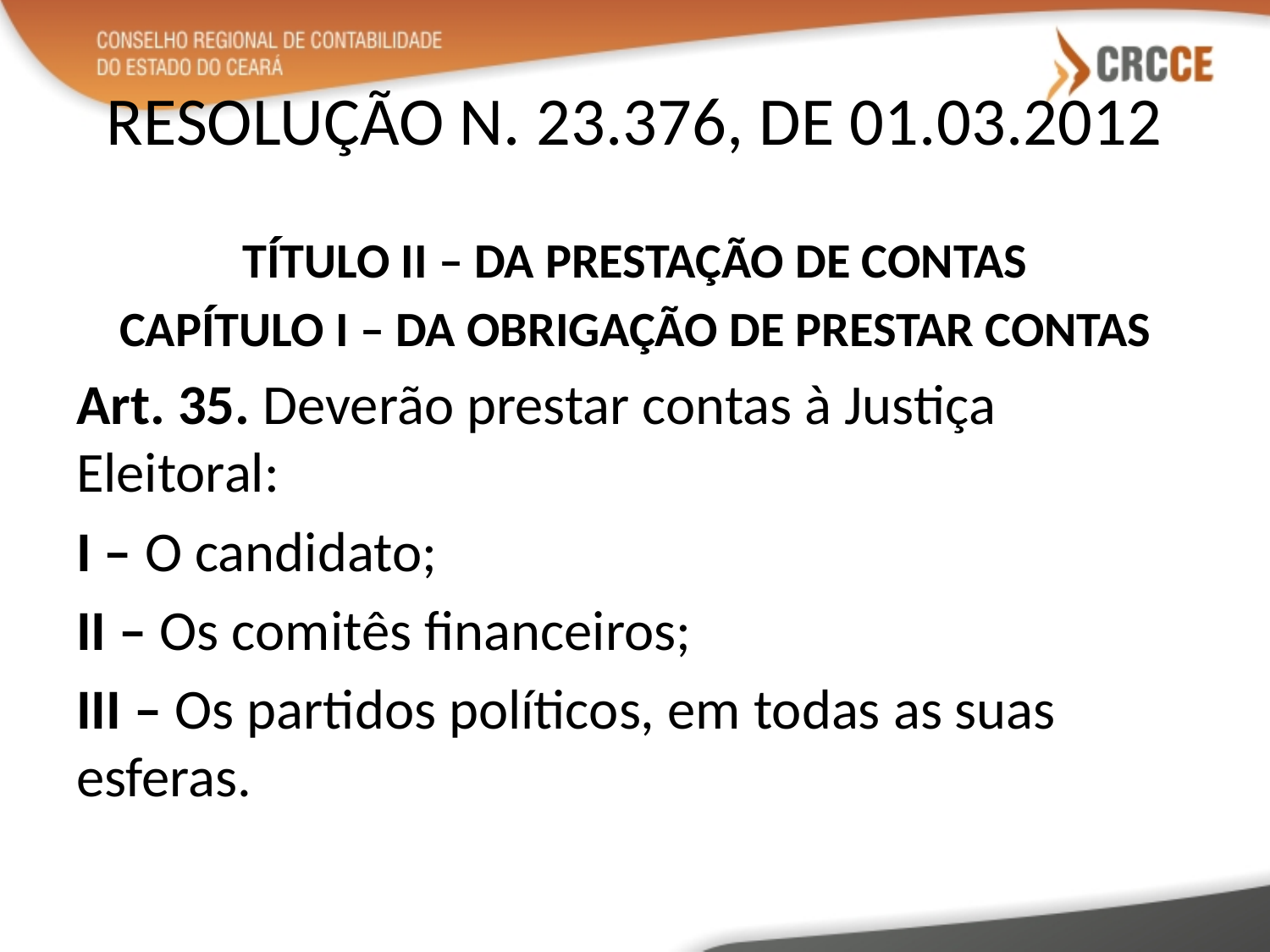

# RESOLUÇÃO N. 23.376, DE 01.03.2012
TÍTULO II – DA PRESTAÇÃO DE CONTAS
CAPÍTULO I – DA OBRIGAÇÃO DE PRESTAR CONTAS
Art. 35. Deverão prestar contas à Justiça Eleitoral:
I – O candidato;
II – Os comitês financeiros;
III – Os partidos políticos, em todas as suas esferas.